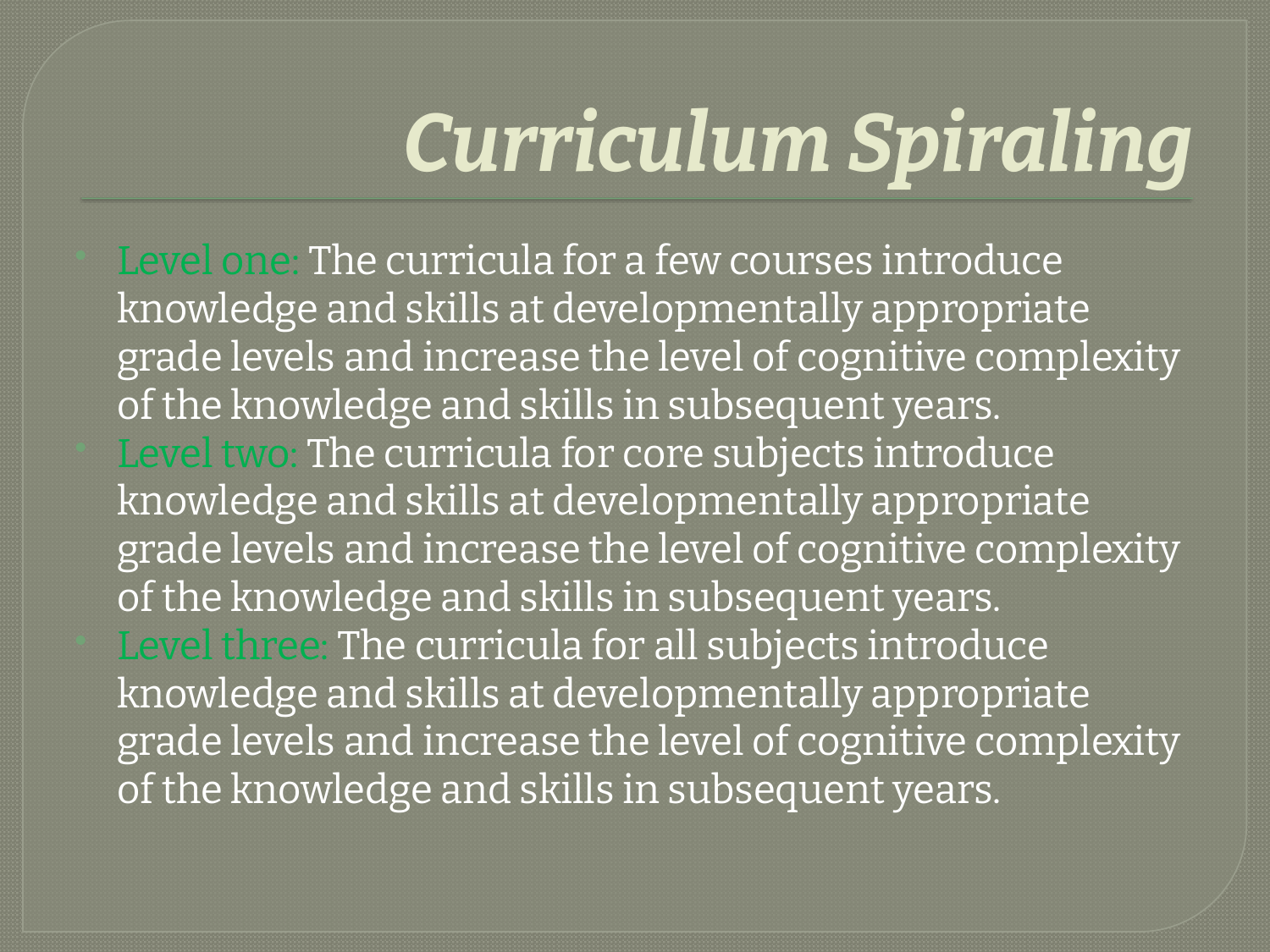

# Curriculum Spiraling
Level one: The curricula for a few courses introduce knowledge and skills at developmentally appropriate grade levels and increase the level of cognitive complexity of the knowledge and skills in subsequent years.
Level two: The curricula for core subjects introduce knowledge and skills at developmentally appropriate grade levels and increase the level of cognitive complexity of the knowledge and skills in subsequent years.
Level three: The curricula for all subjects introduce knowledge and skills at developmentally appropriate grade levels and increase the level of cognitive complexity of the knowledge and skills in subsequent years.